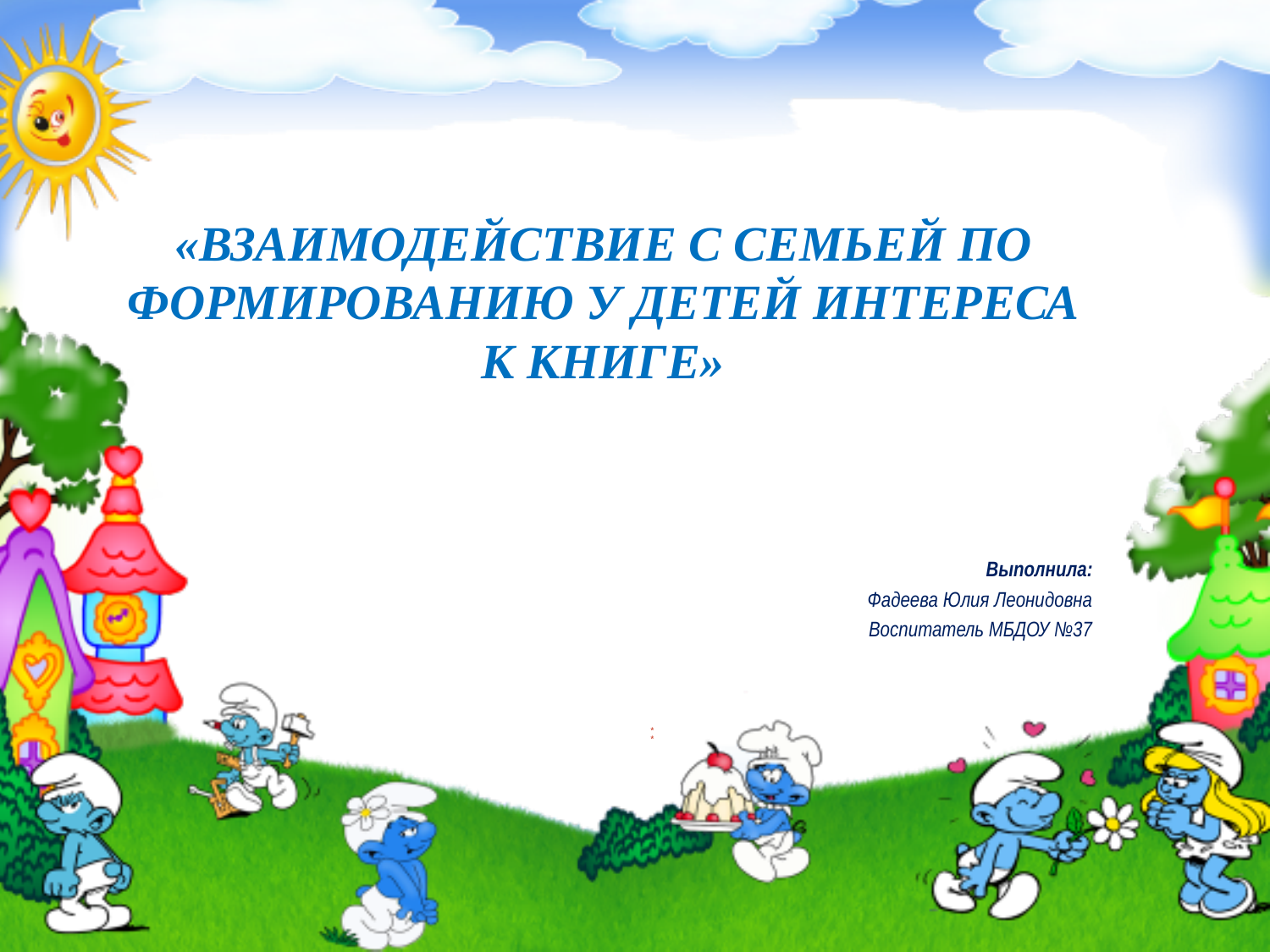

«Взаимодействие с семьей по формированию у детей интереса к книге»
Выполнила:
Фадеева Юлия Леонидовна
Воспитатель МБДОУ №37